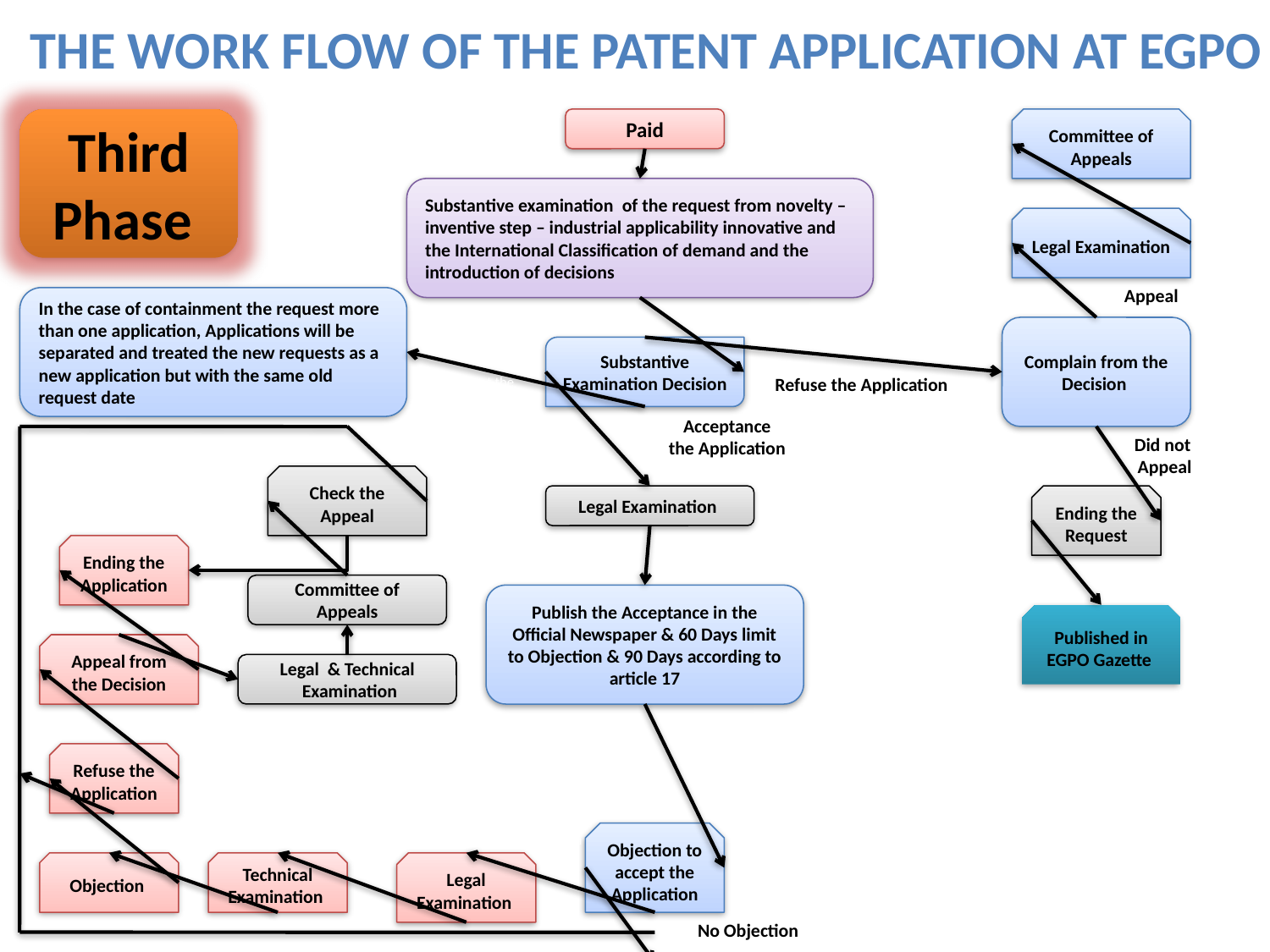

The Work flow of the Patent Application at EGPO
Third Phase
Paid
Committee of Appeals

Substantive examination  of the request from novelty – inventive step – industrial applicability innovative and the International Classification of demand and the introduction of decisions

Legal Examination
Appeal
In the case of containment the request more than one application, Applications will be separated and treated the new requests as a new application but with the same old request date
Complain from the Decision
Substantive Examination Decision
Amendment the
Request
Refuse the Application
Acceptance
the Application
Did not
Appeal
Check the Appeal
Legal Examination
Ending the Request
Refuse the Appeal
Ending the Application
Committee of Appeals
Publish the Acceptance in the Official Newspaper & 60 Days limit to Objection & 90 Days according to article 17
Published in EGPO Gazette
Appeal from the Decision
Legal  & Technical Examination
Refuse the Application
Time Limit
Objection
Objection to accept the Application
Objection
Technical Examination
Legal Examination
No Objection